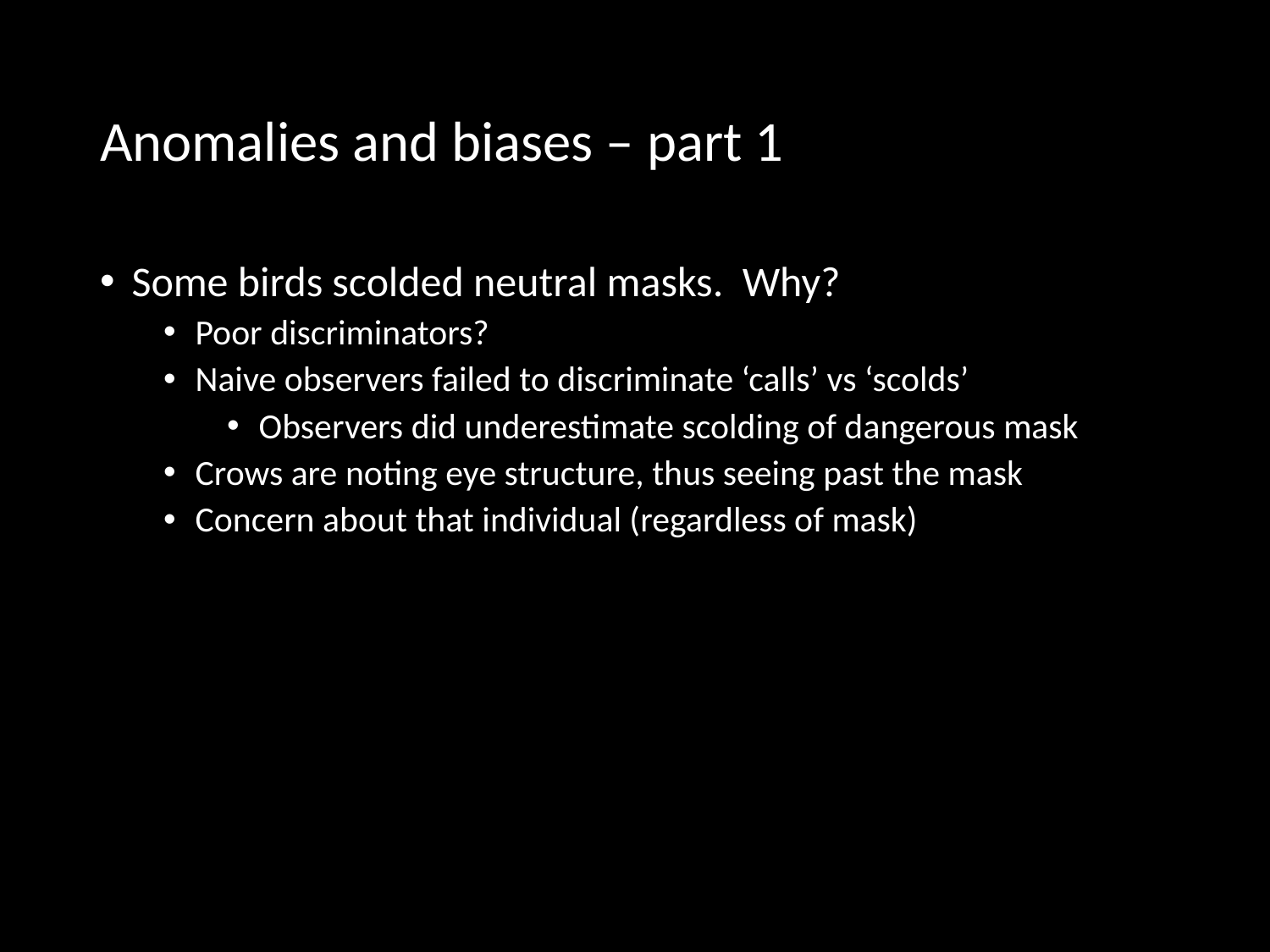

# Anomalies and biases – part 1
Some birds scolded neutral masks.  Why?
Poor discriminators?
Naive observers failed to discriminate ‘calls’ vs ‘scolds’
Observers did underestimate scolding of dangerous mask
Crows are noting eye structure, thus seeing past the mask
Concern about that individual (regardless of mask)